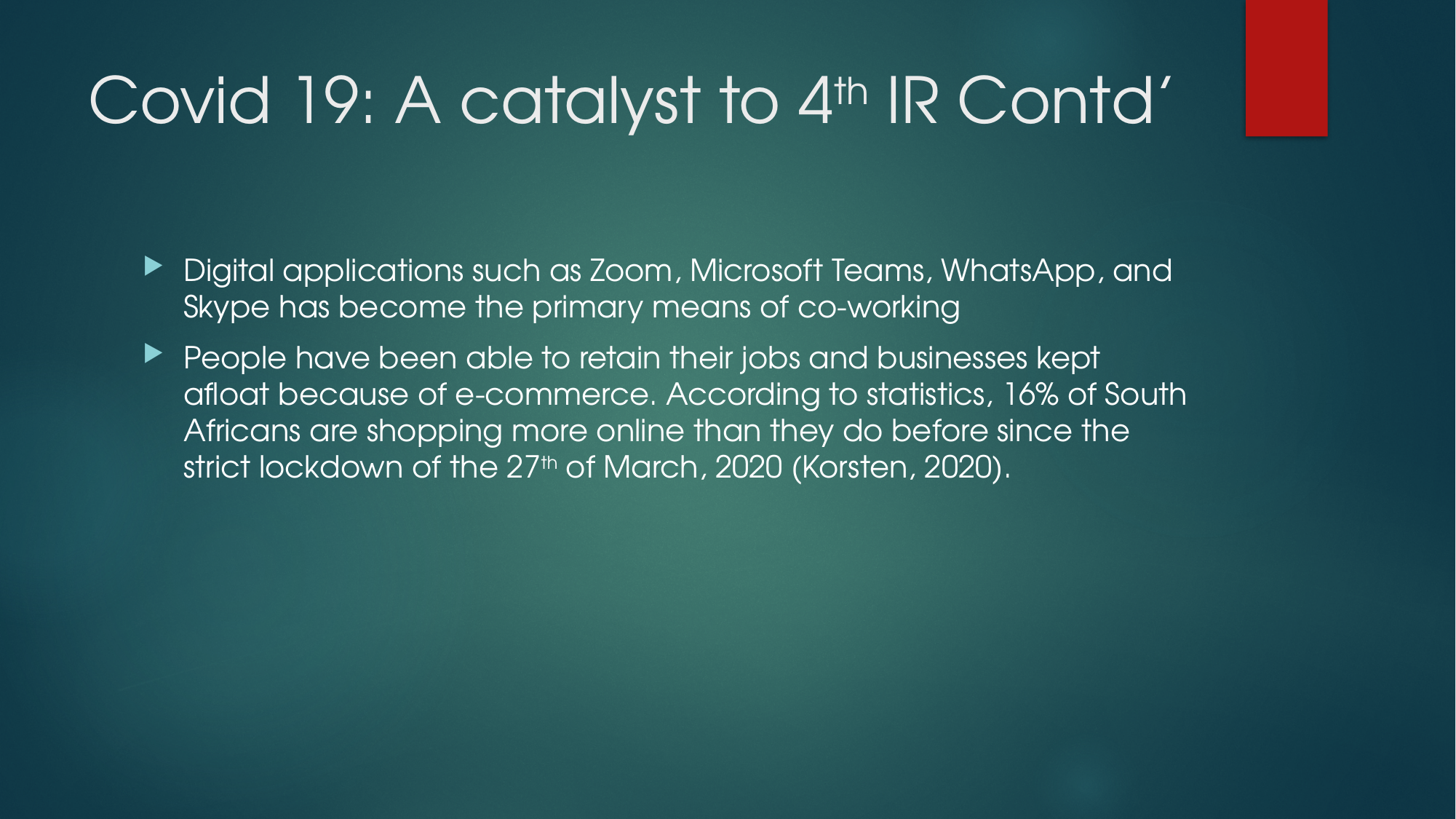

# Covid 19: A catalyst to 4th IR Contd’
Digital applications such as Zoom, Microsoft Teams, WhatsApp, and Skype has become the primary means of co-working
People have been able to retain their jobs and businesses kept afloat because of e-commerce. According to statistics, 16% of South Africans are shopping more online than they do before since the strict lockdown of the 27th of March, 2020 (Korsten, 2020).